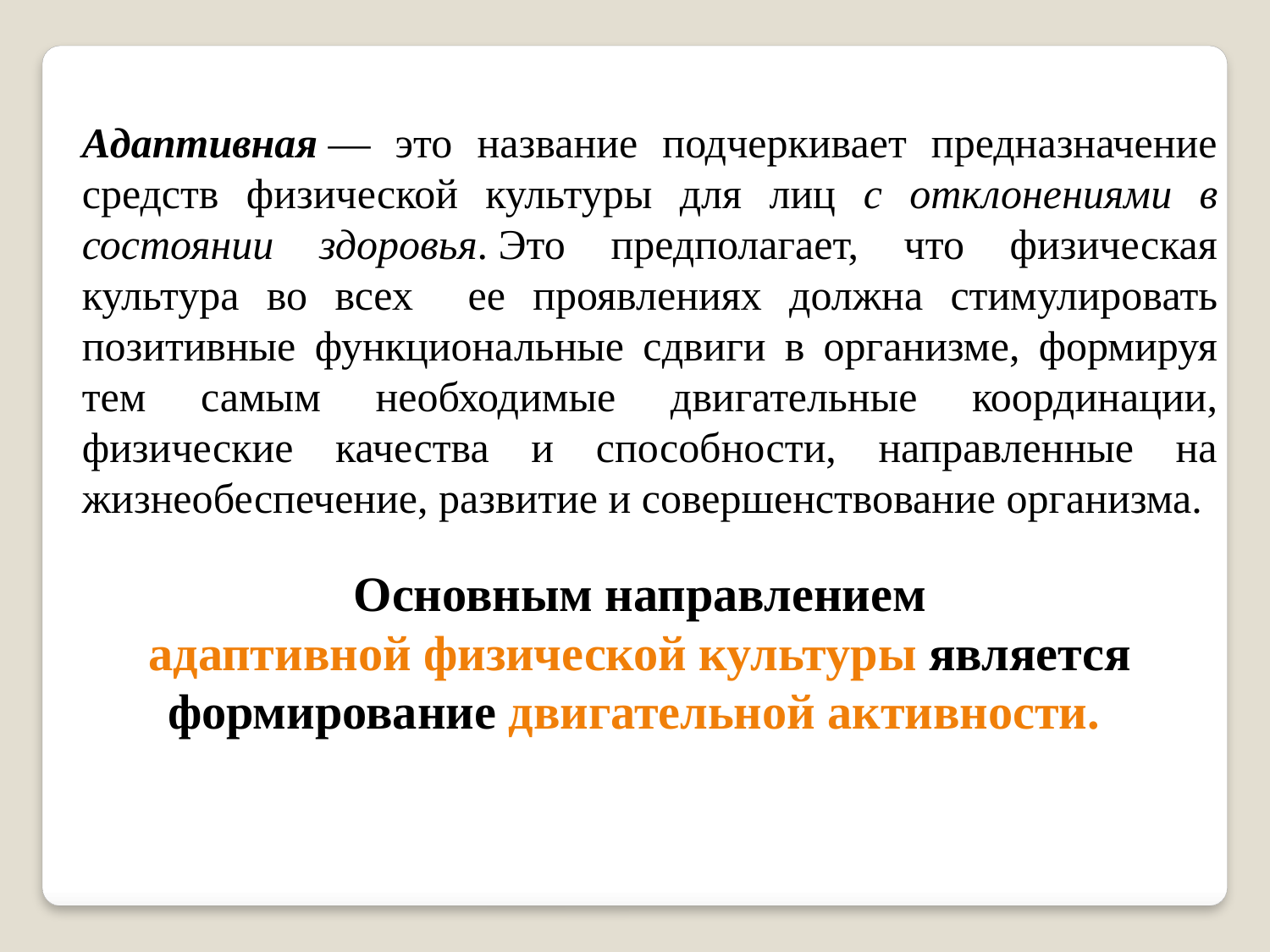

Адаптивная — это название подчеркивает предназначение средств физической культуры для лиц с отклонениями в состоянии здоровья. Это предполагает, что физическая культура во всех  ее проявлениях должна стимулировать позитивные функциональные сдвиги в организме, формируя тем самым необходимые двигательные координации, физические качества и способности, направленные на жизнеобеспечение, развитие и совершенствование организма.
Основным направлением адаптивной физической культуры является формирование двигательной активности.